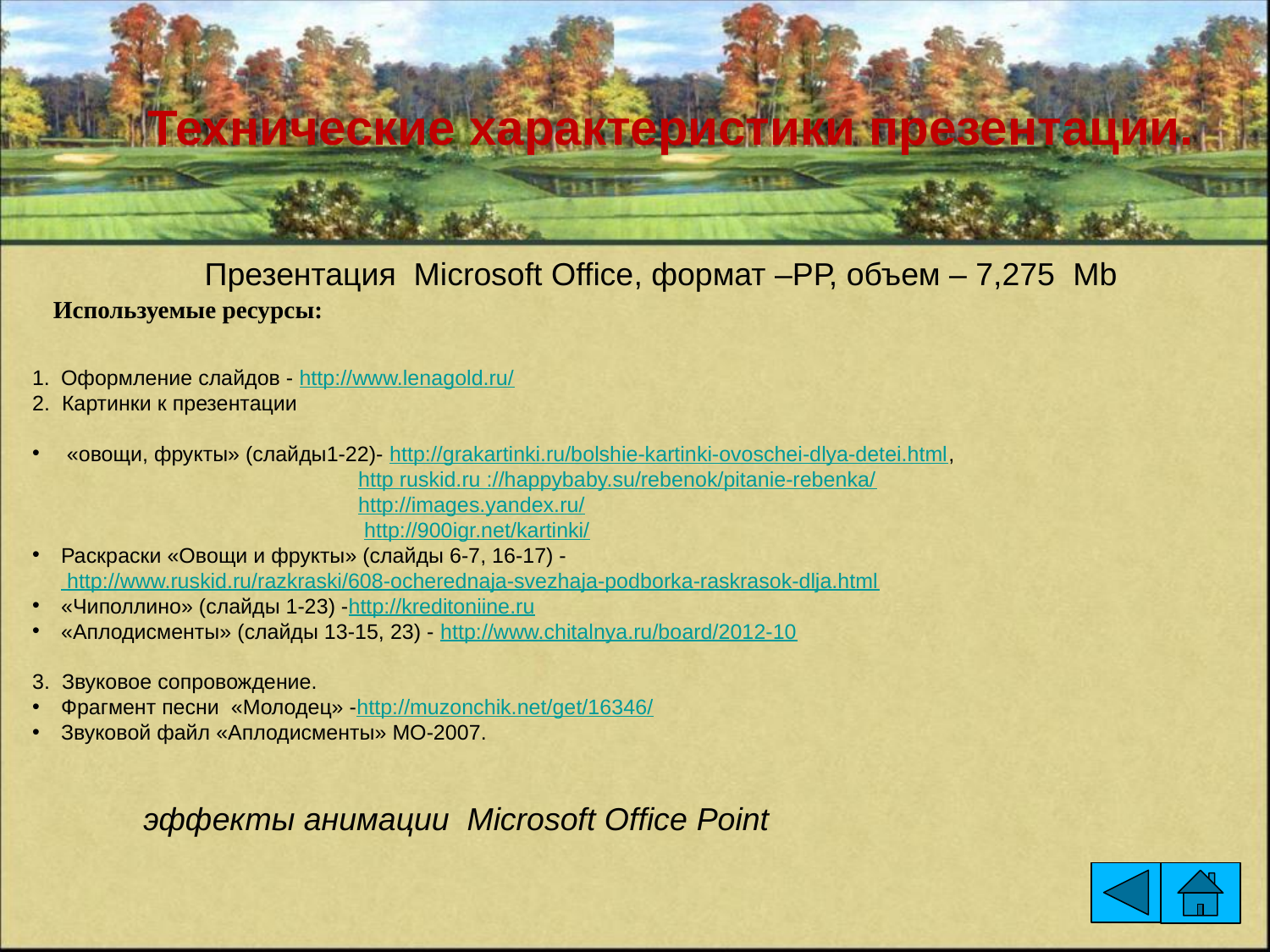

Технические характеристики презентации.
#
 Презентация  Microsoft Office, формат –РР, объем – 7,275  Mb
Используемые ресурсы:
Оформление слайдов - http://www.lenagold.ru/
2.  Картинки к презентации

 «овощи, фрукты» (слайды1-22)- http://grakartinki.ru/bolshie-kartinki-ovoschei-dlya-detei.html,
                                                       http ruskid.ru ://happybaby.su/rebenok/pitanie-rebenka/
                                                       http://images.yandex.ru/
                                                        http://900igr.net/kartinki/
Раскраски «Овощи и фрукты» (слайды 6-7, 16-17) - http://www.ruskid.ru/razkraski/608-ocherednaja-svezhaja-podborka-raskrasok-dlja.html
«Чиполлино» (слайды 1-23) -http://kreditoniine.ru
«Аплодисменты» (слайды 13-15, 23) - http://www.chitalnya.ru/board/2012-10

3.  Звуковое сопровождение.
Фрагмент песни  «Молодец» -http://muzonchik.net/get/16346/
Звуковой файл «Аплодисменты» МО-2007.

эффекты анимации  Microsoft Office Point